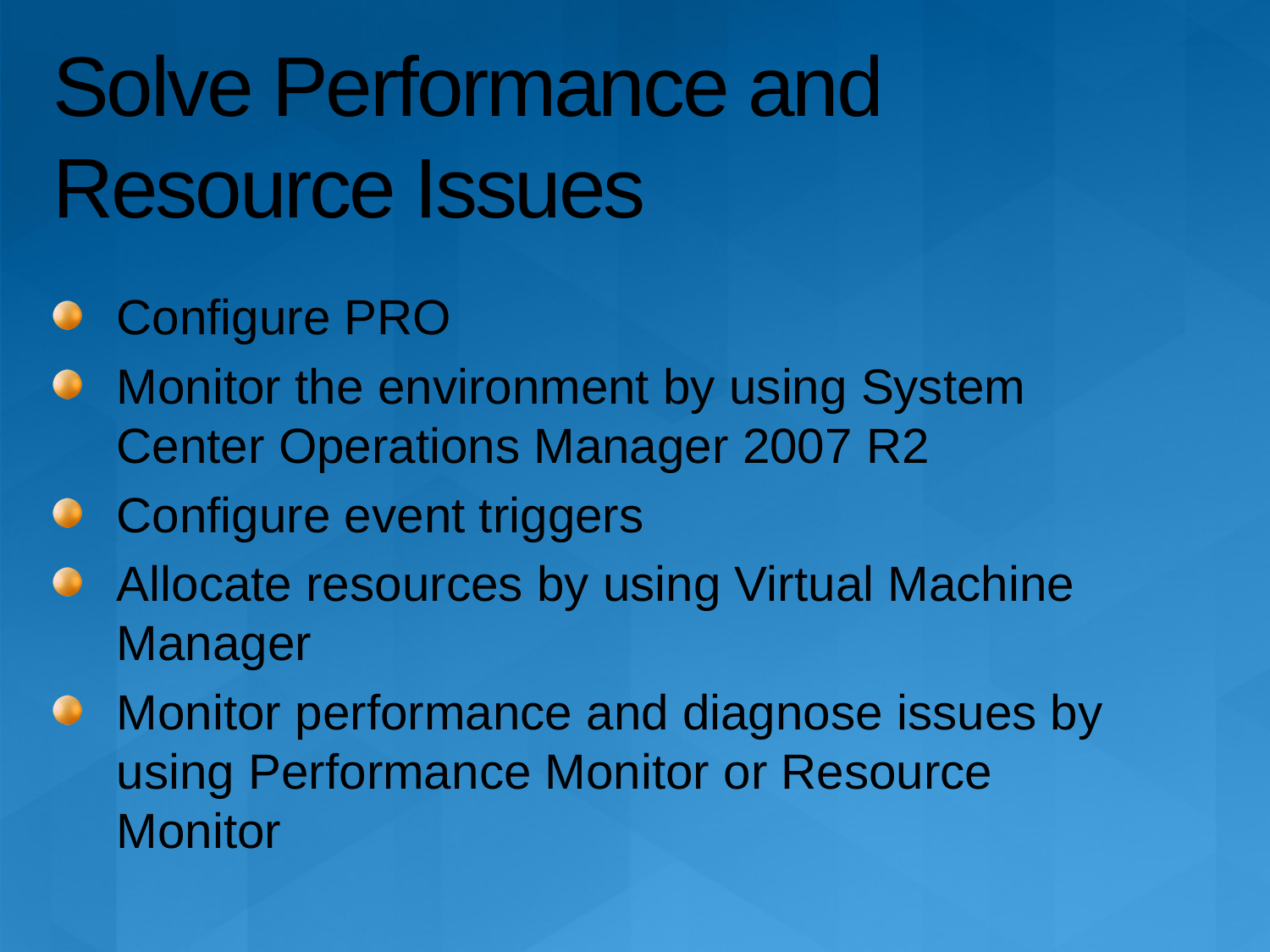

# Solve Performance and Resource Issues
Configure PRO
Monitor the environment by using System Center Operations Manager 2007 R2
Configure event triggers
Allocate resources by using Virtual Machine Manager
Monitor performance and diagnose issues by using Performance Monitor or Resource Monitor